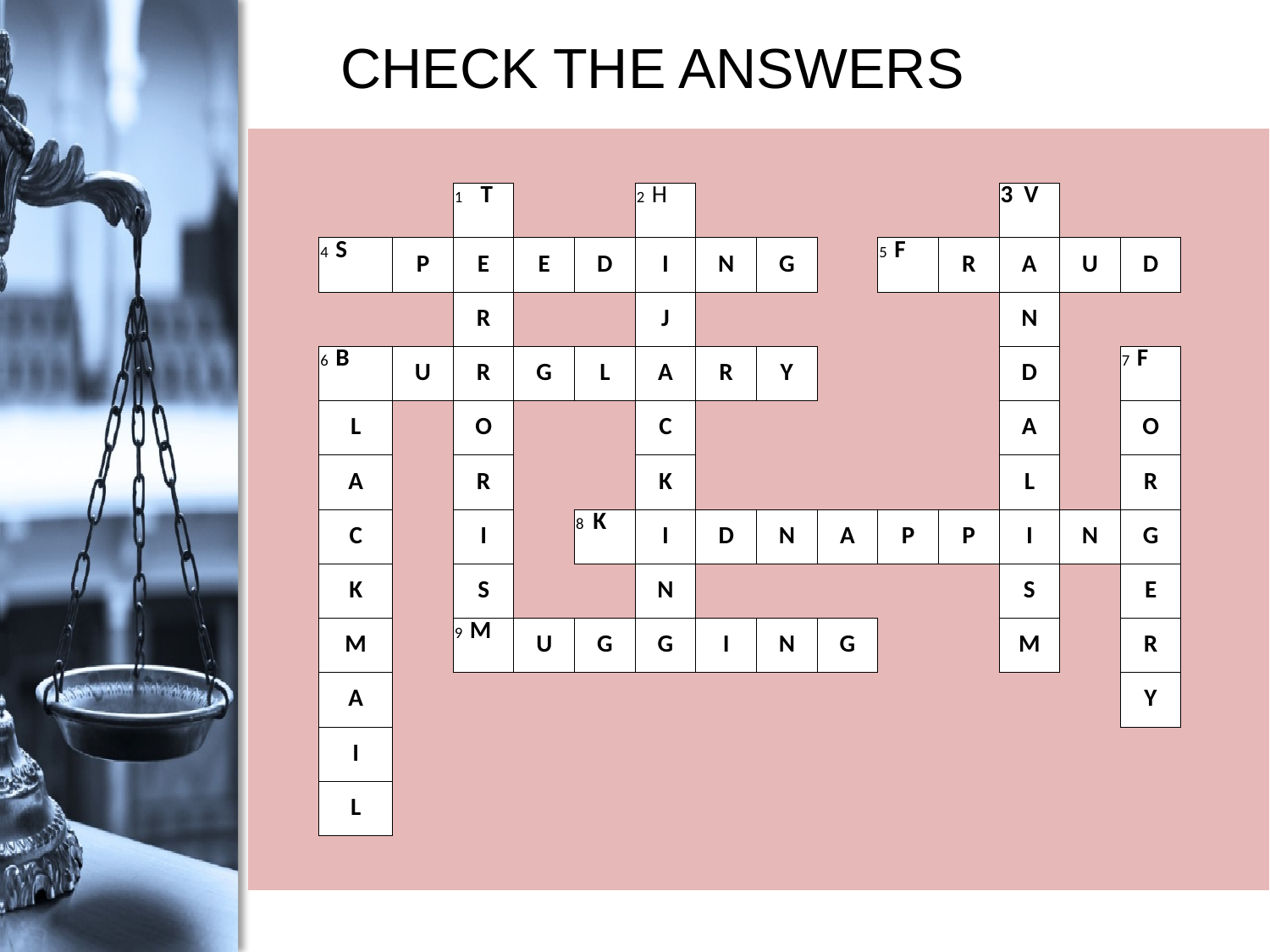

CHECK THE ANSWERS
|  |  |  |  |  |  |  |  |  |  |  |  |  |  |  |  |
| --- | --- | --- | --- | --- | --- | --- | --- | --- | --- | --- | --- | --- | --- | --- | --- |
|  |  |  | 1 T |  |  | 2 H |  |  |  |  |  | 3 V |  |  |  |
|  | 4 S | P | E | E | D | I | N | G |  | 5 F | R | A | U | D |  |
|  |  |  | R |  |  | J |  |  |  |  |  | N |  |  |  |
|  | 6 B | U | R | G | L | A | R | Y |  |  |  | D |  | 7 F |  |
|  | L |  | O |  |  | C |  |  |  |  |  | A |  | O |  |
|  | A |  | R |  |  | K |  |  |  |  |  | L |  | R |  |
|  | C |  | I |  | 8 K | I | D | N | A | P | P | I | N | G |  |
|  | K |  | S |  |  | N |  |  |  |  |  | S |  | E |  |
|  | M |  | 9 M | U | G | G | I | N | G |  |  | M |  | R |  |
|  | A |  |  |  |  |  |  |  |  |  |  |  |  | Y |  |
|  | I |  |  |  |  |  |  |  |  |  |  |  |  |  |  |
|  | L |  |  |  |  |  |  |  |  |  |  |  |  |  |  |
|  |  |  |  |  |  |  |  |  |  |  |  |  |  |  |  |